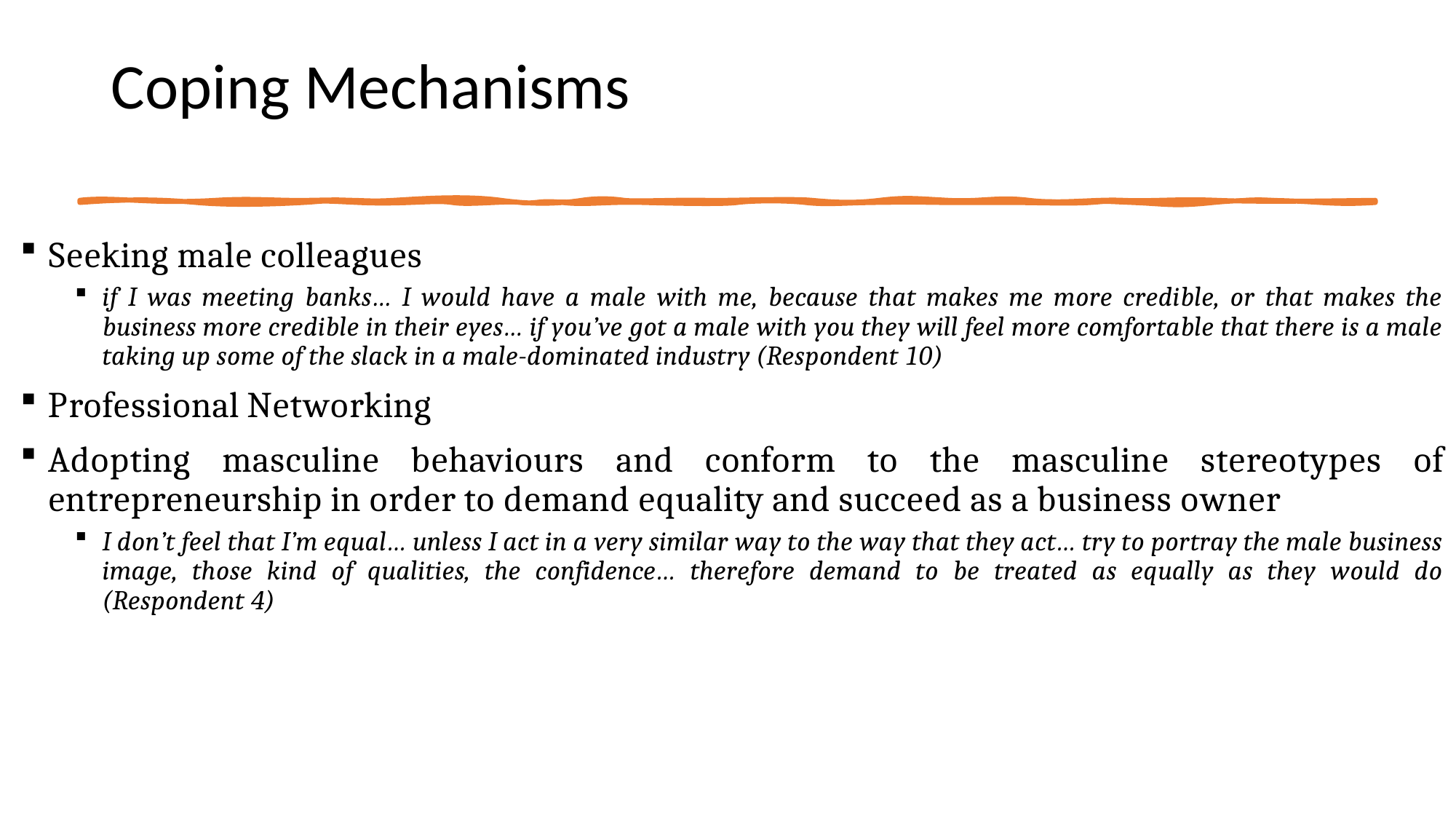

# Coping Mechanisms

Seeking male colleagues
if I was meeting banks… I would have a male with me, because that makes me more credible, or that makes the business more credible in their eyes… if you’ve got a male with you they will feel more comfortable that there is a male taking up some of the slack in a male-dominated industry (Respondent 10)
Professional Networking
Adopting masculine behaviours and conform to the masculine stereotypes of entrepreneurship in order to demand equality and succeed as a business owner
I don’t feel that I’m equal… unless I act in a very similar way to the way that they act… try to portray the male business image, those kind of qualities, the confidence… therefore demand to be treated as equally as they would do (Respondent 4)